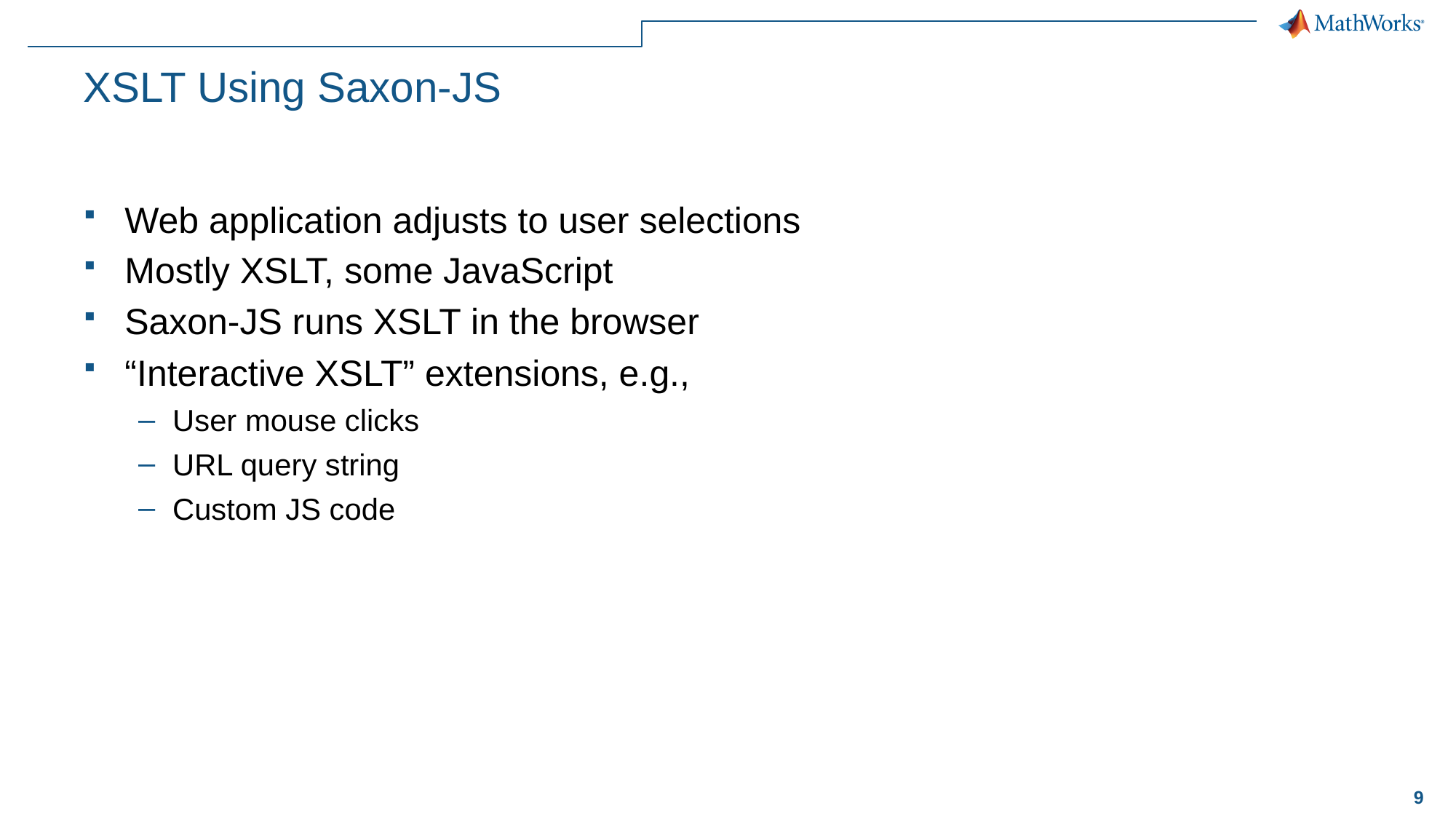

# XSLT Using Saxon-JS
Web application adjusts to user selections
Mostly XSLT, some JavaScript
Saxon-JS runs XSLT in the browser
“Interactive XSLT” extensions, e.g.,
User mouse clicks
URL query string
Custom JS code